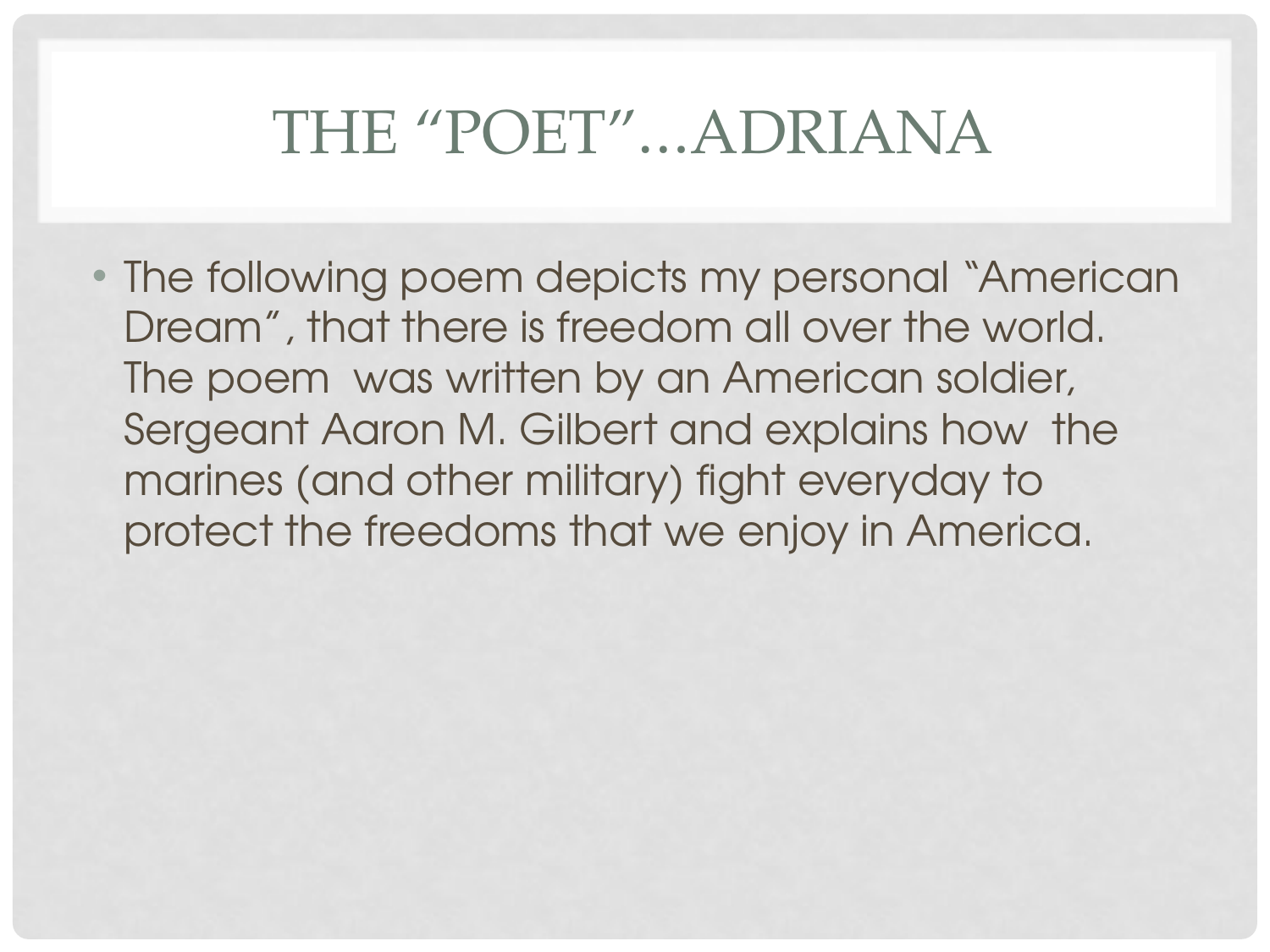

# The “Poet”…Adriana
The following poem depicts my personal “American Dream”, that there is freedom all over the world.  The poem  was written by an American soldier, Sergeant Aaron M. Gilbert and explains how  the marines (and other military) fight everyday to protect the freedoms that we enjoy in America.